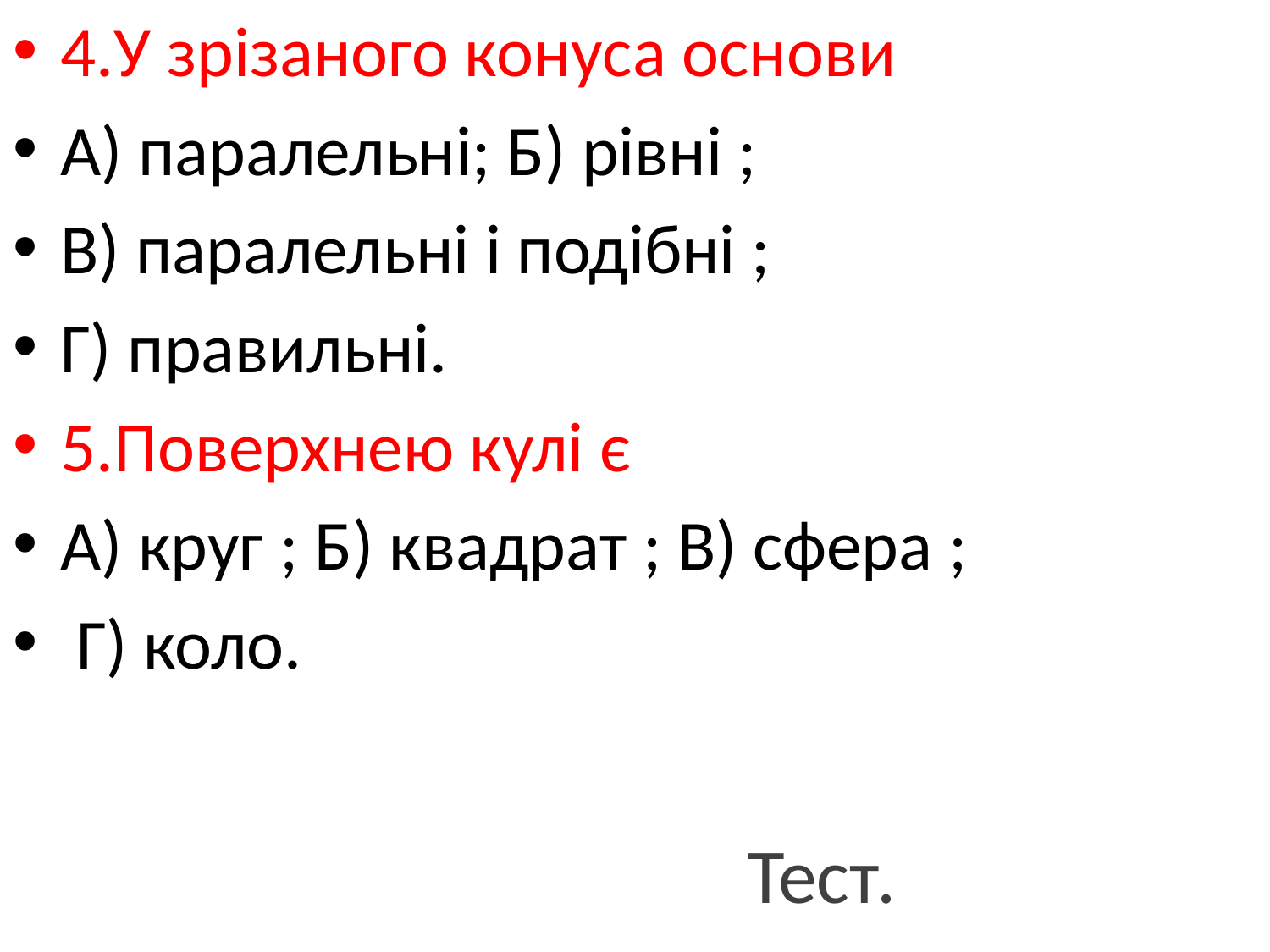

4.У зрізаного конуса основи
А) паралельні; Б) рівні ;
В) паралельні і подібні ;
Г) правильні.
5.Поверхнею кулі є
А) круг ; Б) квадрат ; В) сфера ;
 Г) коло.
# Тест.